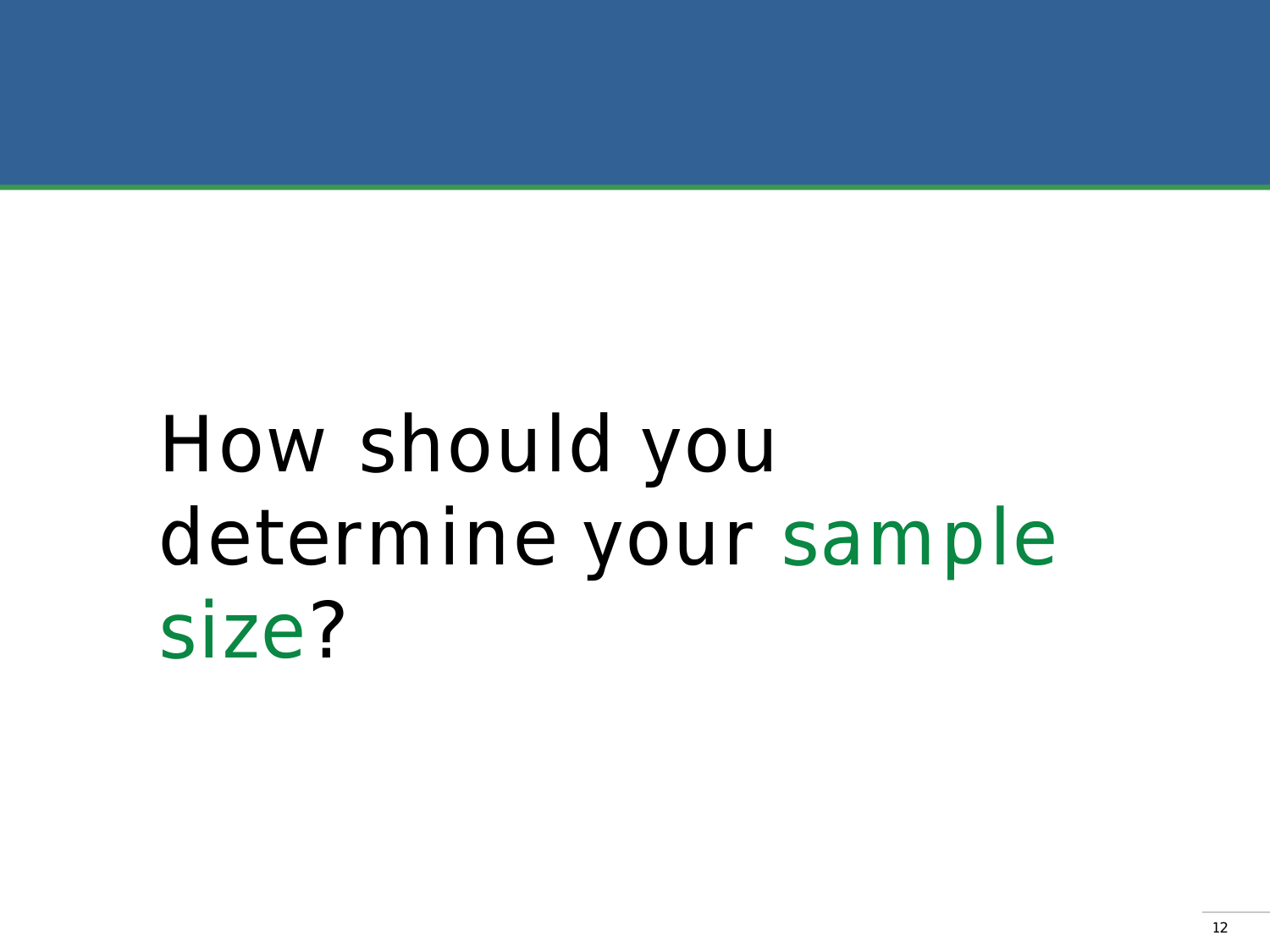

How should you determine your sample size?
12